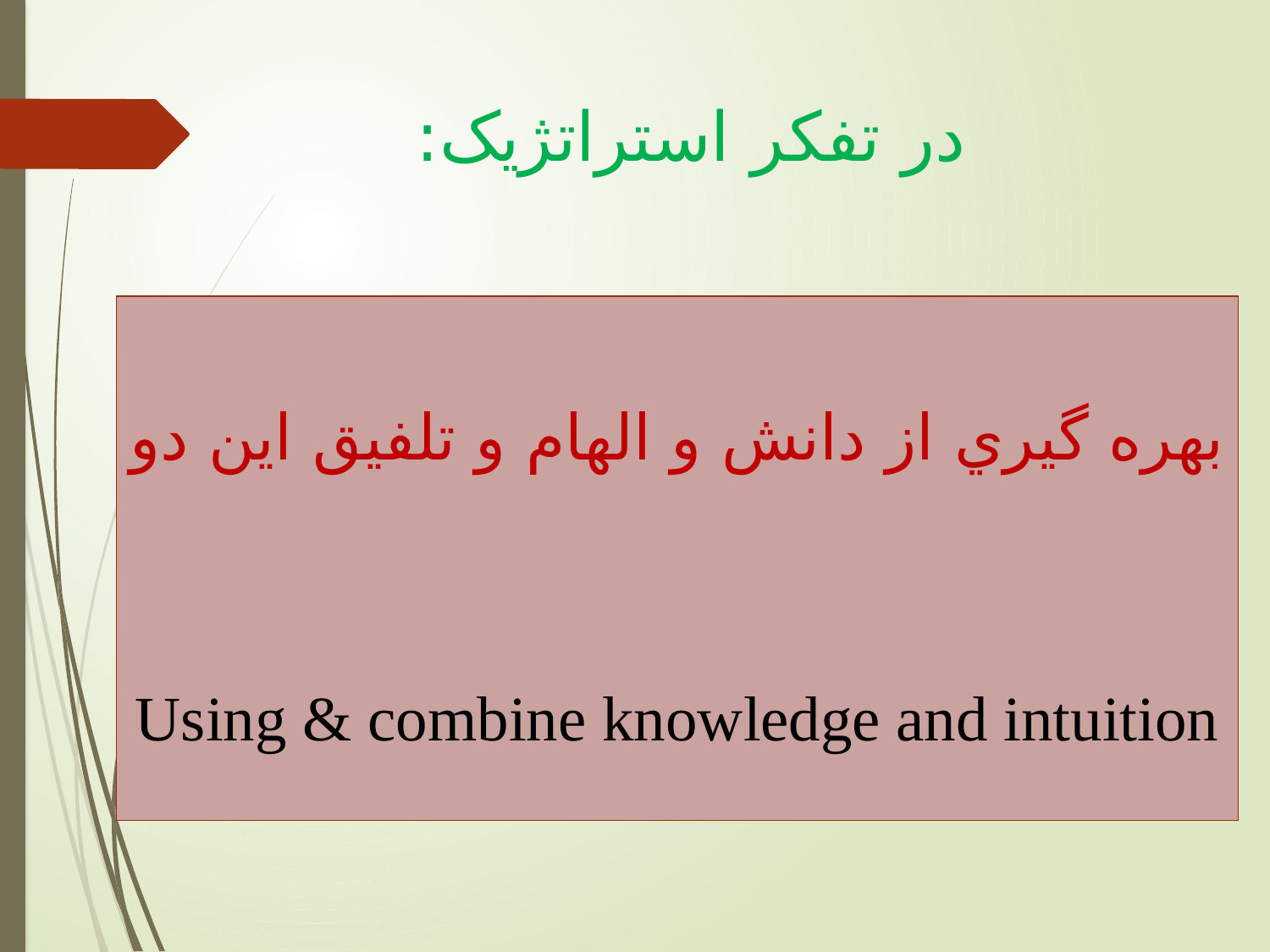

# در تفکر استراتژیک:

بهره گيري از دانش و الهام و تلفيق اين دو

Using & combine knowledge and intuition